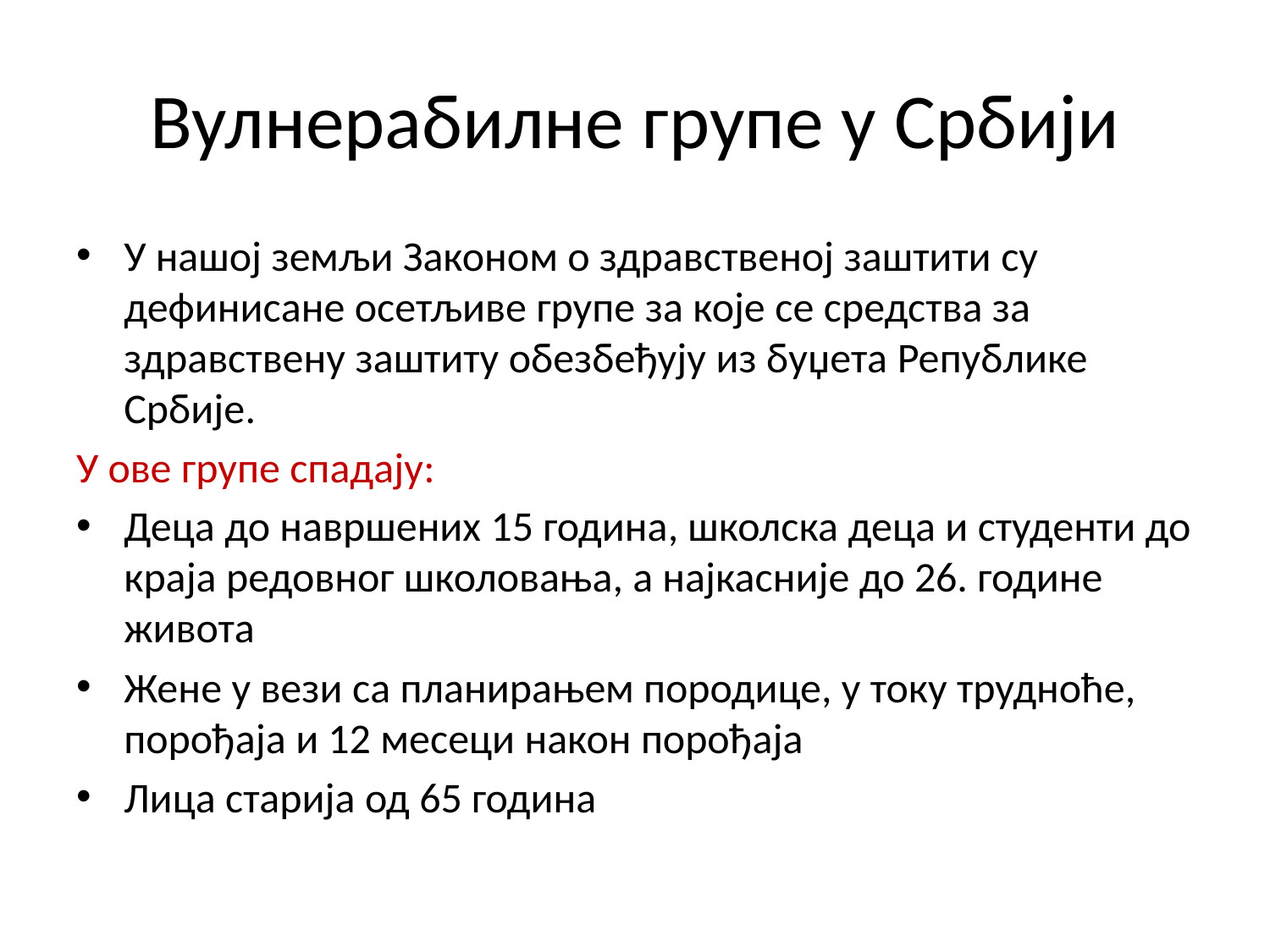

# Вулнерабилне групе у Србији
У нашој земљи Законом о здравственој заштити су дефинисане осетљиве групе за које се средства за здравствену заштиту обезбеђују из буџета Републике Србије.
У ове групе спадају:
Деца до навршених 15 година, школска деца и студенти до краја редовног школовања, а најкасније до 26. године живота
Жене у вези са планирањем породице, у току трудноће, порођаја и 12 месеци након порођаја
Лица старија од 65 година